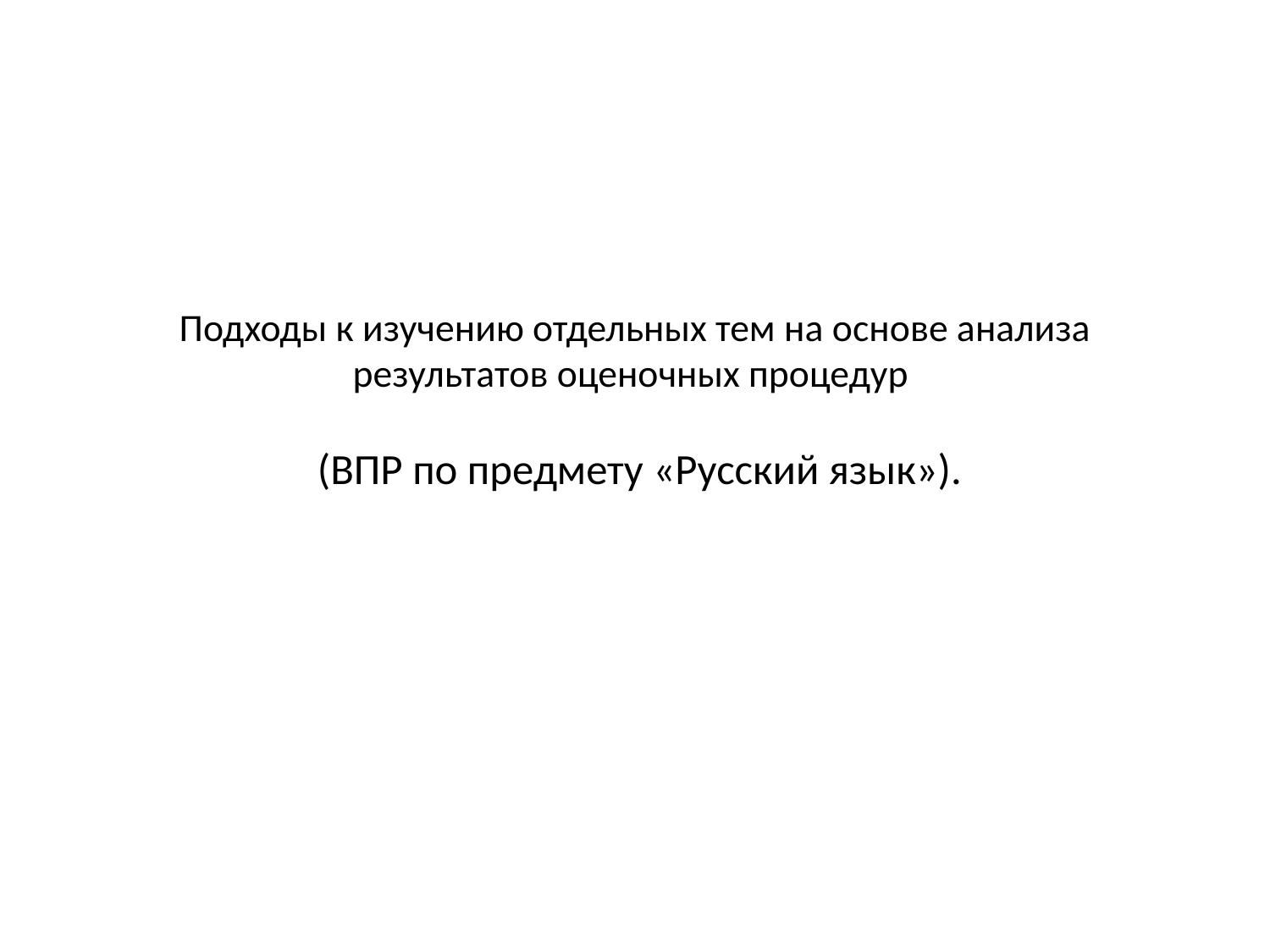

# Подходы к изучению отдельных тем на основе анализа результатов оценочных процедур (ВПР по предмету «Русский язык»).